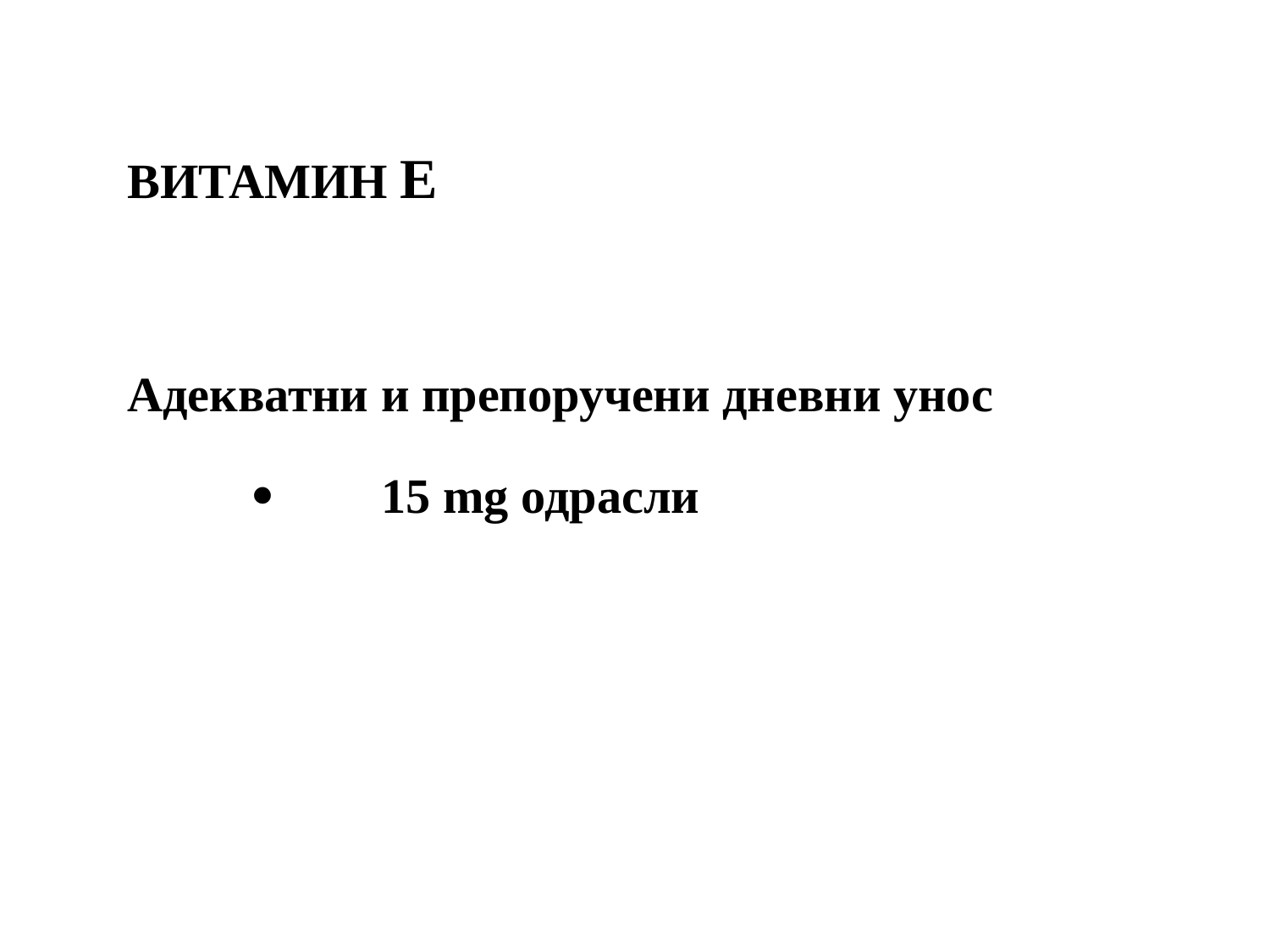

ВИТАМИН Е

Адекватни и препоручени дневни унос

•	15 mg одрасли